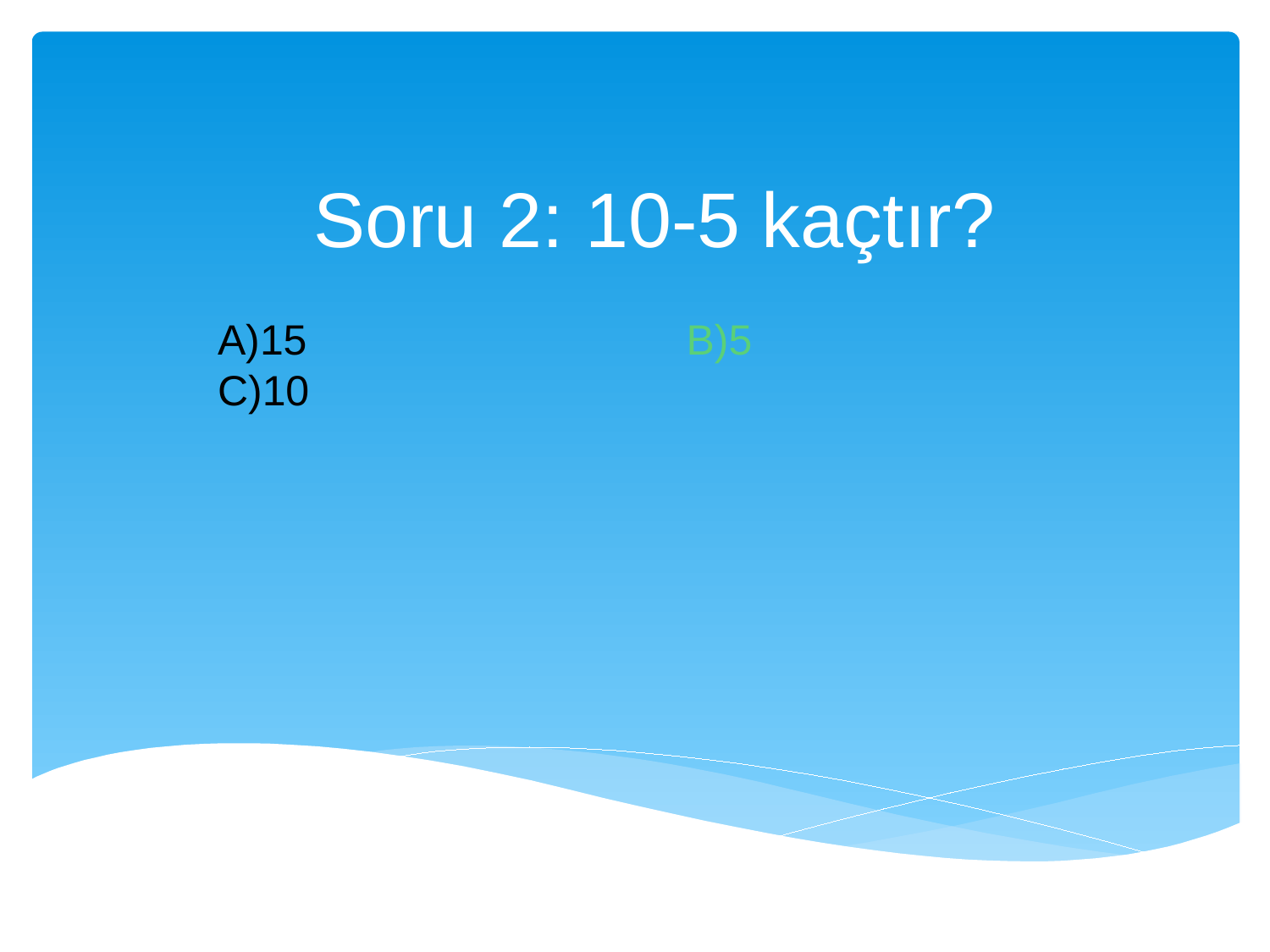

# Soru 2: 10-5 kaçtır?
A)15                                B)5                          C)10